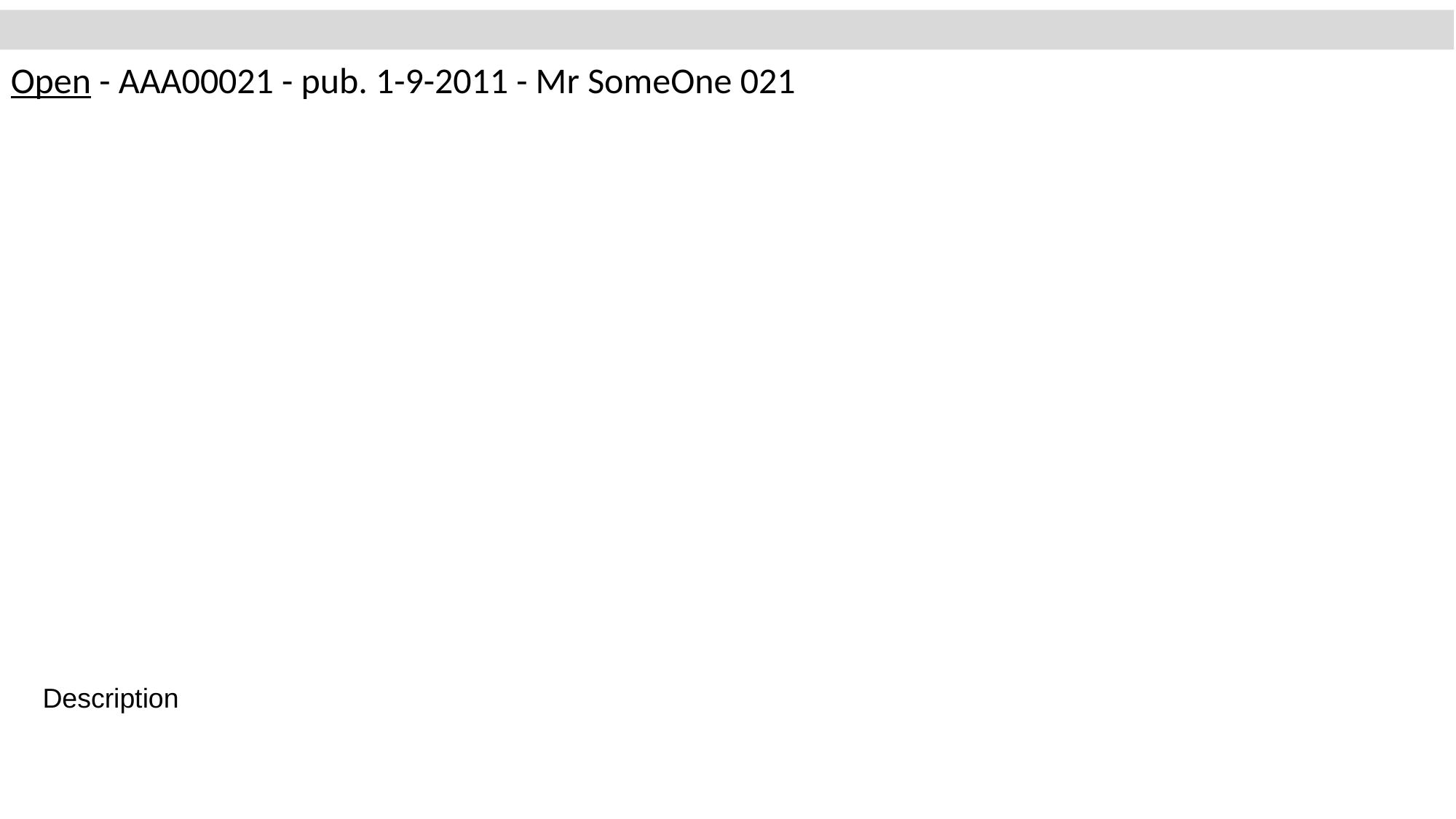

Open - AAA00021 - pub. 1-9-2011 - Mr SomeOne 021
Description